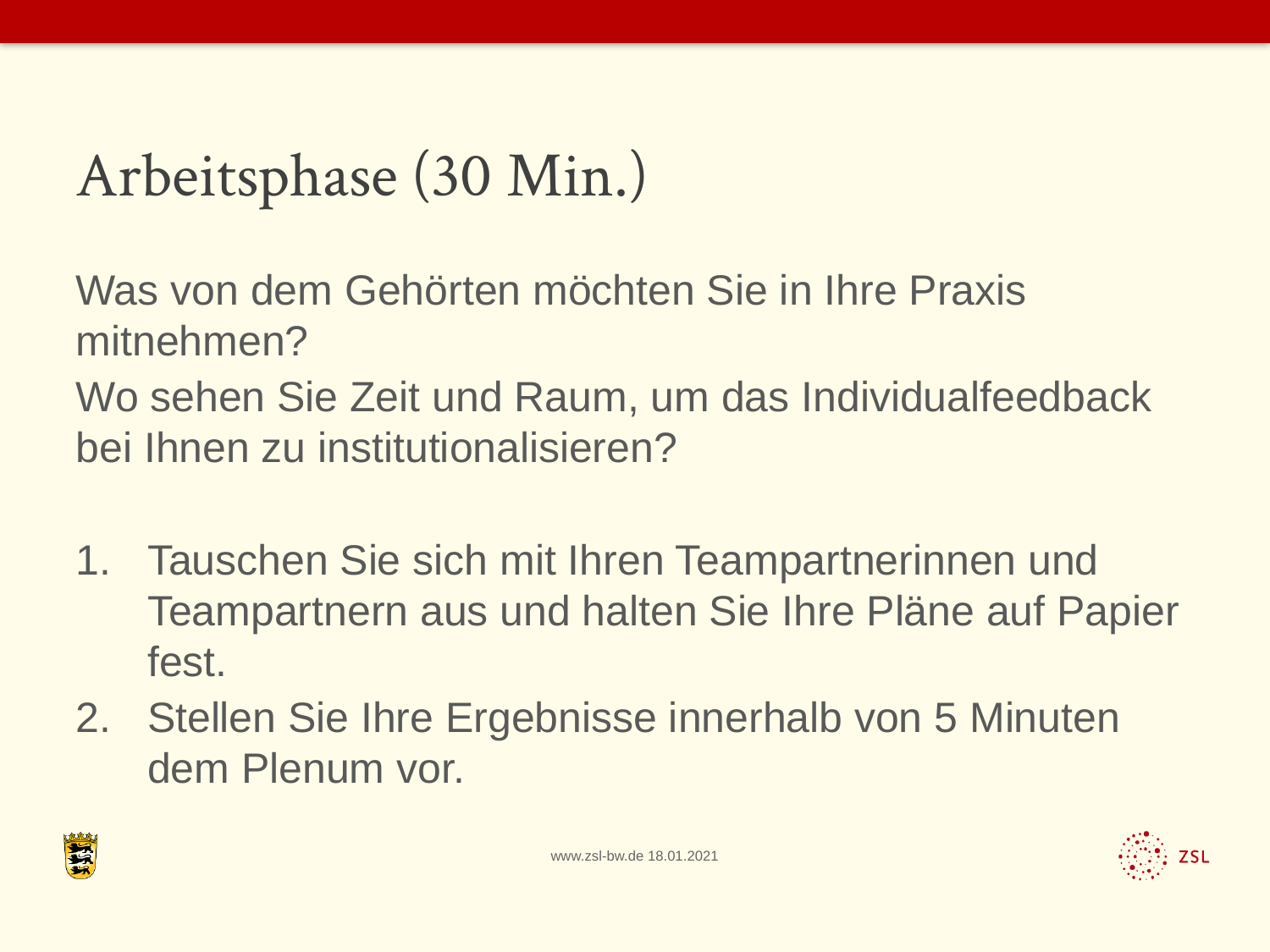

# Arbeitsphase (30 Min.)
Was von dem Gehörten möchten Sie in Ihre Praxis mitnehmen?
Wo sehen Sie Zeit und Raum, um das Individualfeedback bei Ihnen zu institutionalisieren?

Tauschen Sie sich mit Ihren Teampartnerinnen und Teampartnern aus und halten Sie Ihre Pläne auf Papier fest.
Stellen Sie Ihre Ergebnisse innerhalb von 5 Minuten dem Plenum vor.